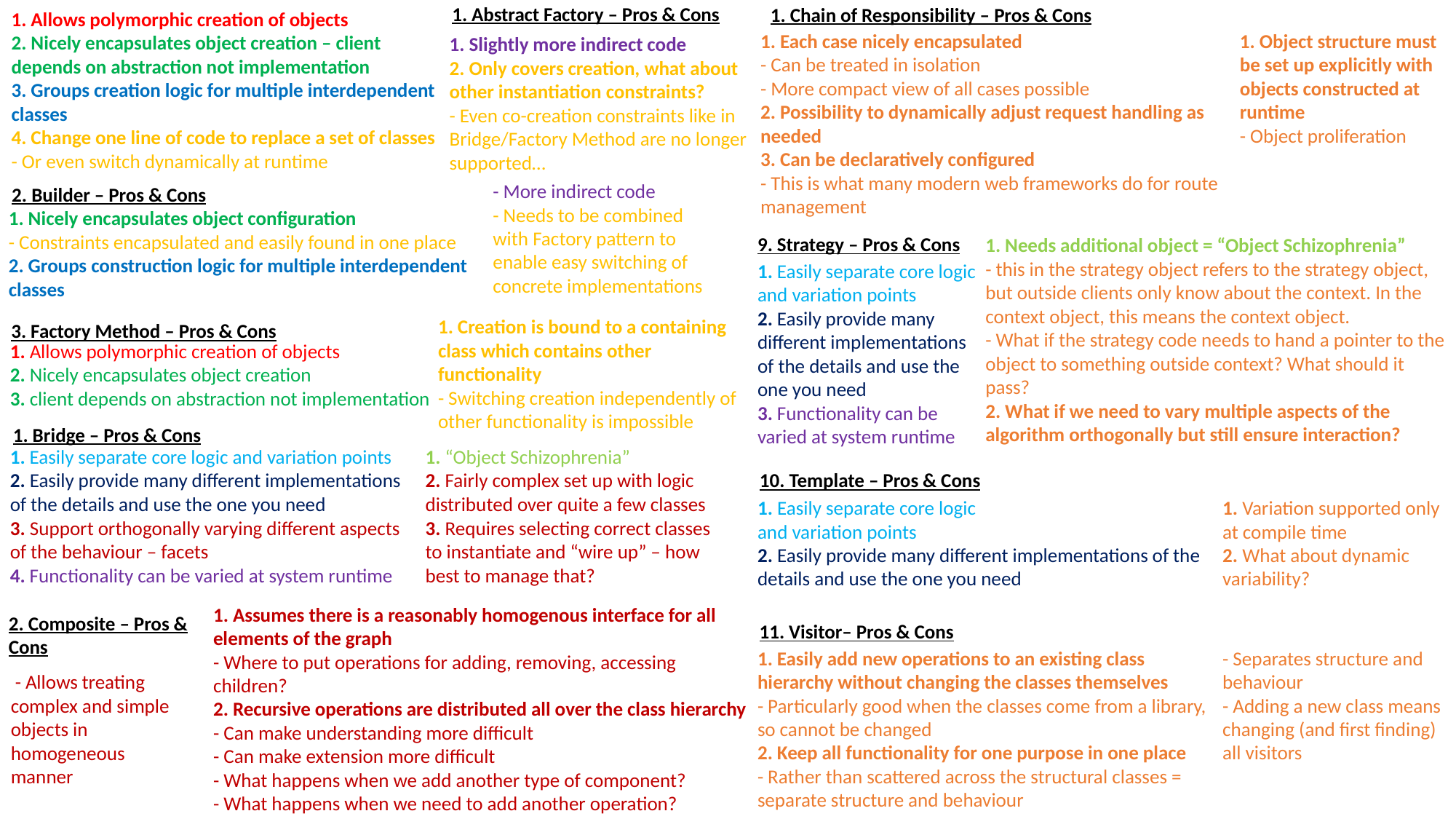

1. Abstract Factory – Pros & Cons
1. Chain of Responsibility – Pros & Cons
1. Allows polymorphic creation of objects
2. Nicely encapsulates object creation – client depends on abstraction not implementation
3. Groups creation logic for multiple interdependent classes
4. Change one line of code to replace a set of classes
- Or even switch dynamically at runtime
1. Each case nicely encapsulated
- Can be treated in isolation
- More compact view of all cases possible
2. Possibility to dynamically adjust request handling as needed
3. Can be declaratively configured
- This is what many modern web frameworks do for route management
1. Object structure must be set up explicitly with objects constructed at runtime
- Object proliferation

1. Slightly more indirect code
2. Only covers creation, what about other instantiation constraints?
- Even co-creation constraints like in Bridge/Factory Method are no longer supported…

- More indirect code
- Needs to be combined with Factory pattern to enable easy switching of concrete implementations
2. Builder – Pros & Cons
1. Nicely encapsulates object configuration
- Constraints encapsulated and easily found in one place
2. Groups construction logic for multiple interdependent classes

9. Strategy – Pros & Cons
1. Needs additional object = “Object Schizophrenia”
- this in the strategy object refers to the strategy object, but outside clients only know about the context. In the context object, this means the context object.
- What if the strategy code needs to hand a pointer to the object to something outside context? What should it pass?
2. What if we need to vary multiple aspects of the algorithm orthogonally but still ensure interaction?
1. Easily separate core logic and variation points
2. Easily provide many different implementations of the details and use the one you need
3. Functionality can be varied at system runtime
1. Creation is bound to a containing class which contains other functionality
- Switching creation independently of other functionality is impossible
3. Factory Method – Pros & Cons
1. Allows polymorphic creation of objects
2. Nicely encapsulates object creation
3. client depends on abstraction not implementation
1. Bridge – Pros & Cons
1. Easily separate core logic and variation points
2. Easily provide many different implementations of the details and use the one you need
3. Support orthogonally varying different aspects of the behaviour – facets
4. Functionality can be varied at system runtime
1. “Object Schizophrenia”
2. Fairly complex set up with logic distributed over quite a few classes
3. Requires selecting correct classes to instantiate and “wire up” – how best to manage that?
10. Template – Pros & Cons
1. Easily separate core logic
and variation points
2. Easily provide many different implementations of the details and use the one you need
1. Variation supported only at compile time
2. What about dynamic variability?
1. Assumes there is a reasonably homogenous interface for all elements of the graph
- Where to put operations for adding, removing, accessing children?
2. Recursive operations are distributed all over the class hierarchy
- Can make understanding more difficult
- Can make extension more difficult
- What happens when we add another type of component?
- What happens when we need to add another operation?
2. Composite – Pros & Cons
11. Visitor– Pros & Cons
1. Easily add new operations to an existing class hierarchy without changing the classes themselves
- Particularly good when the classes come from a library, so cannot be changed
2. Keep all functionality for one purpose in one place
- Rather than scattered across the structural classes = separate structure and behaviour
- Separates structure and behaviour
- Adding a new class means changing (and first finding) all visitors
 - Allows treating complex and simple objects in homogeneous manner